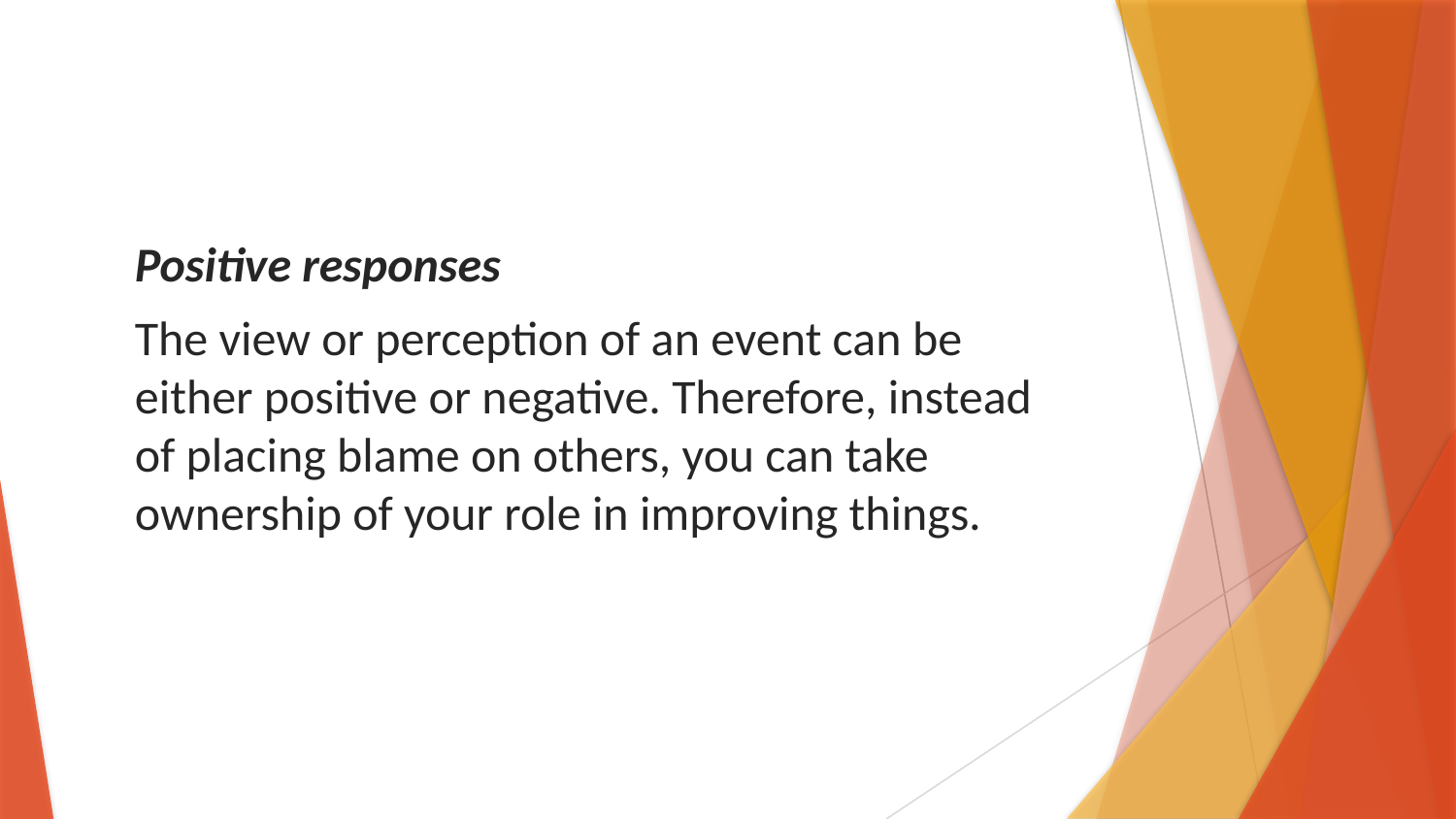

Positive responses
The view or perception of an event can be either positive or negative. Therefore, instead of placing blame on others, you can take ownership of your role in improving things.